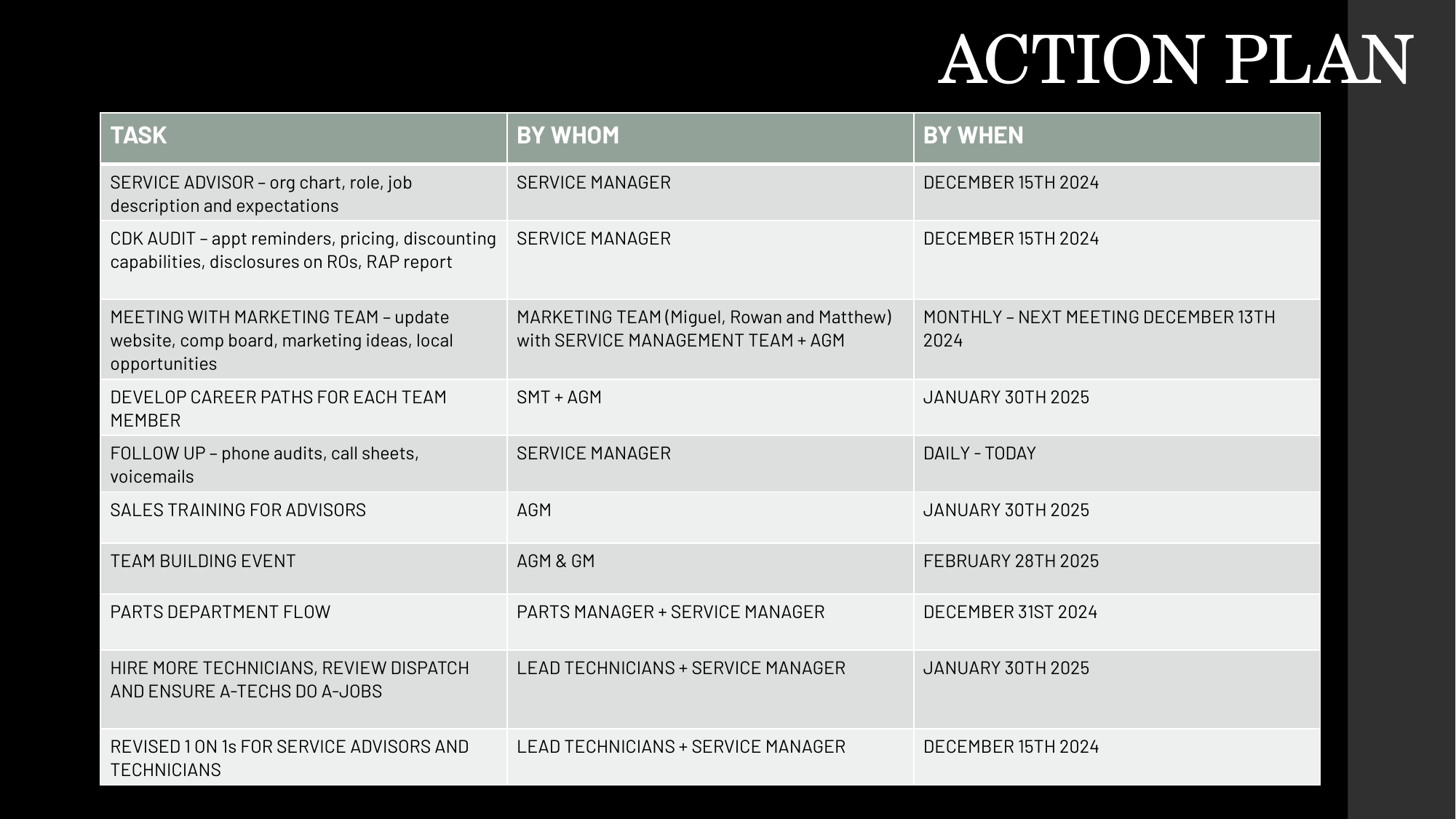

# ACTION PLAN
| TASK | BY WHOM | BY WHEN |
| --- | --- | --- |
| SERVICE ADVISOR – org chart, role, job description and expectations | SERVICE MANAGER | DECEMBER 15TH 2024 |
| CDK AUDIT – appt reminders, pricing, discounting capabilities, disclosures on ROs, RAP report | SERVICE MANAGER | DECEMBER 15TH 2024 |
| MEETING WITH MARKETING TEAM – update website, comp board, marketing ideas, local opportunities | MARKETING TEAM (Miguel, Rowan and Matthew) with SERVICE MANAGEMENT TEAM + AGM | MONTHLY – NEXT MEETING DECEMBER 13TH 2024 |
| DEVELOP CAREER PATHS FOR EACH TEAM MEMBER | SMT + AGM | JANUARY 30TH 2025 |
| FOLLOW UP – phone audits, call sheets, voicemails | SERVICE MANAGER | DAILY - TODAY |
| SALES TRAINING FOR ADVISORS | AGM | JANUARY 30TH 2025 |
| TEAM BUILDING EVENT | AGM & GM | FEBRUARY 28TH 2025 |
| PARTS DEPARTMENT FLOW | PARTS MANAGER + SERVICE MANAGER | DECEMBER 31ST 2024 |
| HIRE MORE TECHNICIANS, REVIEW DISPATCH AND ENSURE A-TECHS DO A-JOBS | LEAD TECHNICIANS + SERVICE MANAGER | JANUARY 30TH 2025 |
| REVISED 1 ON 1s FOR SERVICE ADVISORS AND TECHNICIANS | LEAD TECHNICIANS + SERVICE MANAGER | DECEMBER 15TH 2024 |